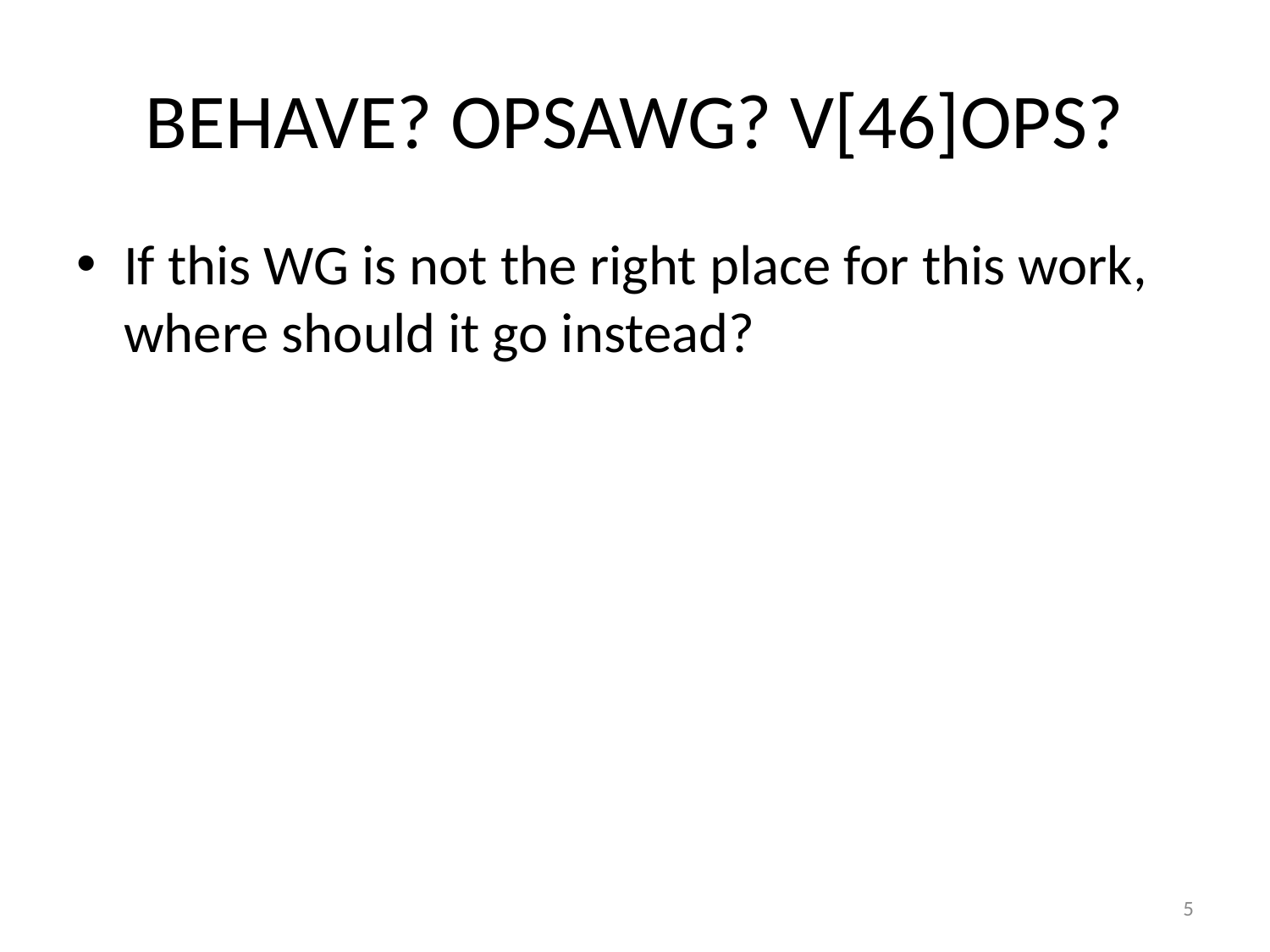

# BEHAVE? OPSAWG? V[46]OPS?
If this WG is not the right place for this work, where should it go instead?
5